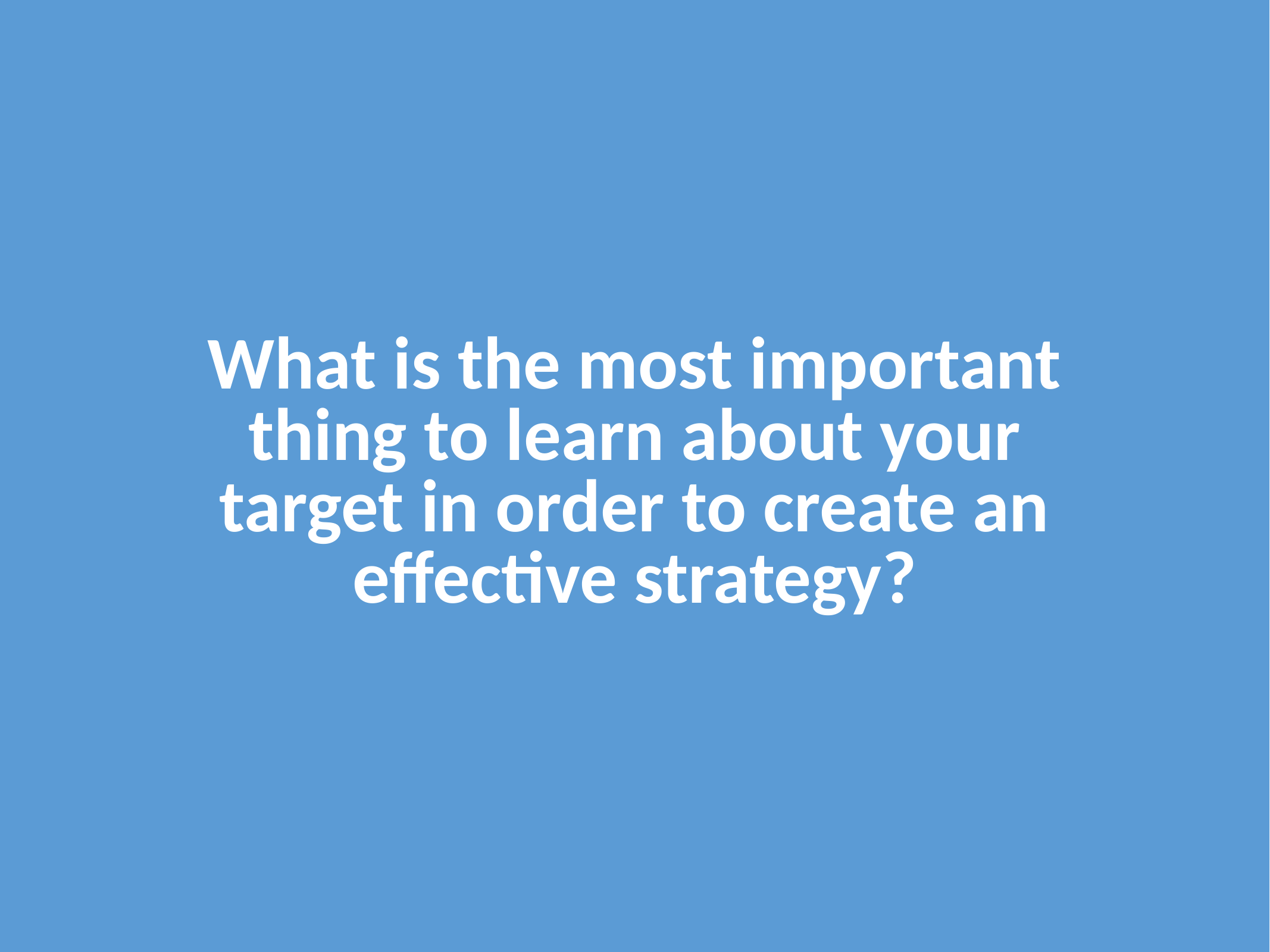

What is the most important thing to learn about your target in order to create an effective strategy?